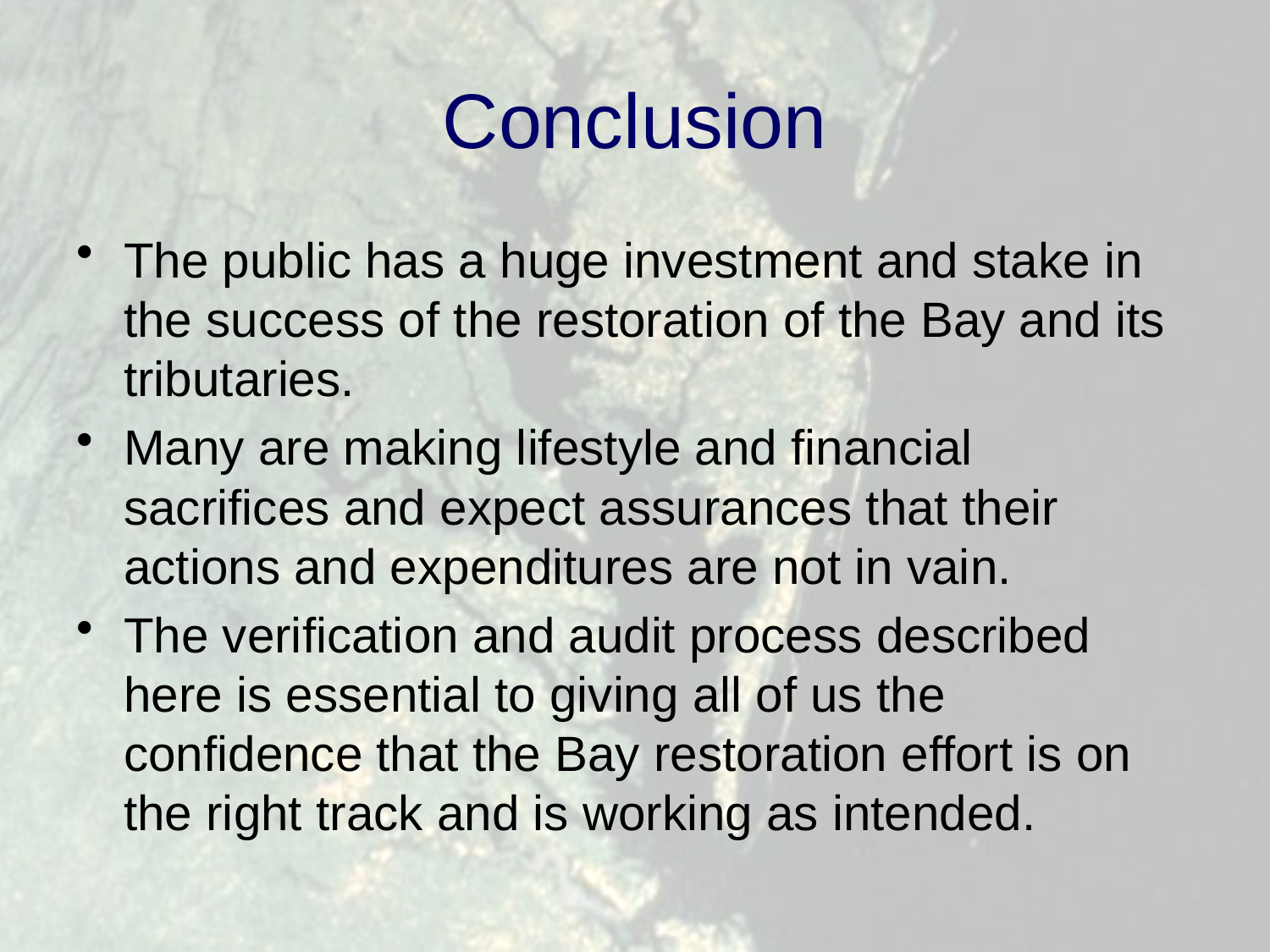

# Conclusion
The public has a huge investment and stake in the success of the restoration of the Bay and its tributaries.
Many are making lifestyle and financial sacrifices and expect assurances that their actions and expenditures are not in vain.
The verification and audit process described here is essential to giving all of us the confidence that the Bay restoration effort is on the right track and is working as intended.